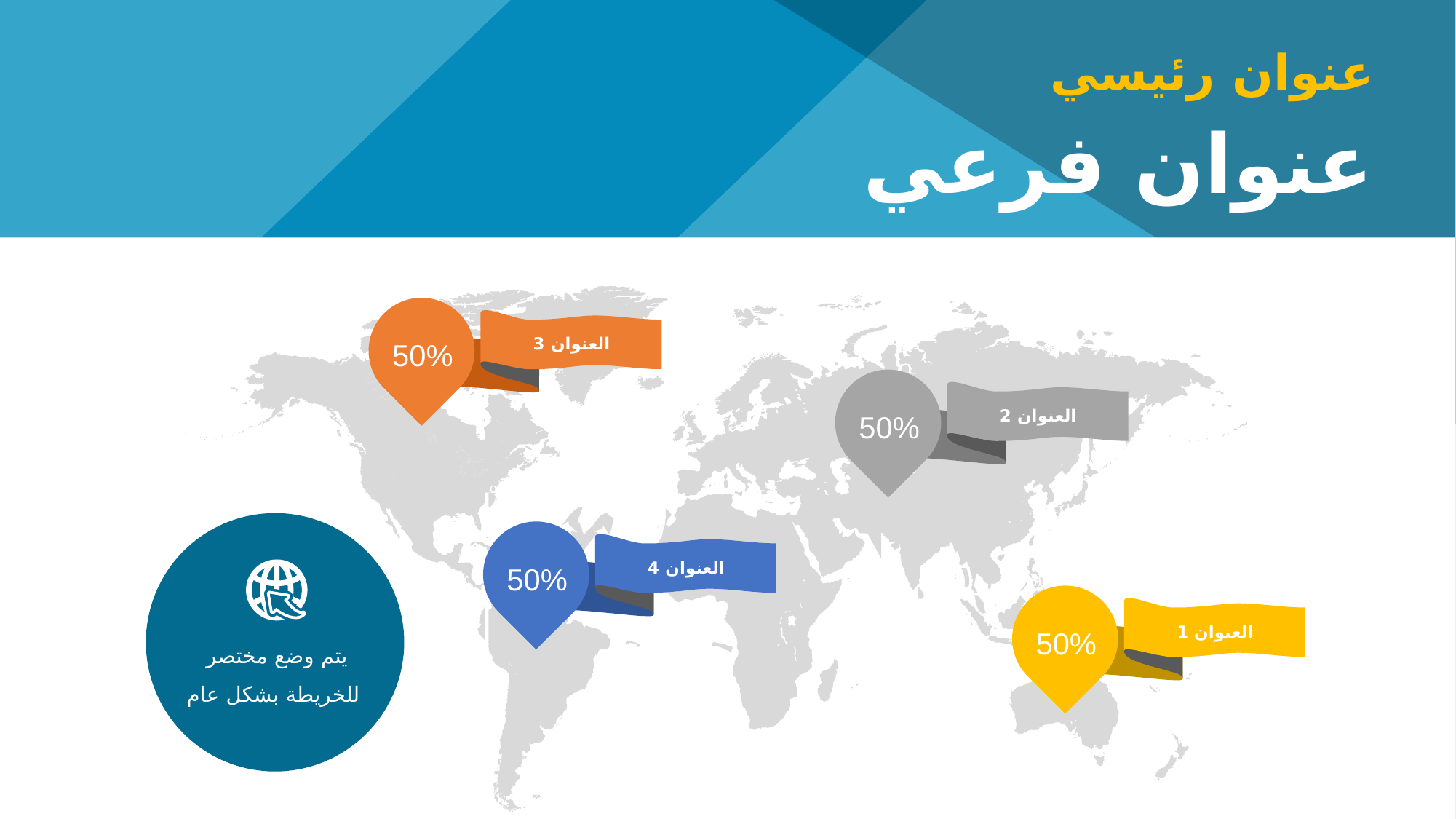

عنوان رئيسي
عنوان فرعي

العنوان 3
50%

العنوان 2
50%

يتم وضع مختصر للخريطة بشكل عام

العنوان 4
50%

العنوان 1
50%